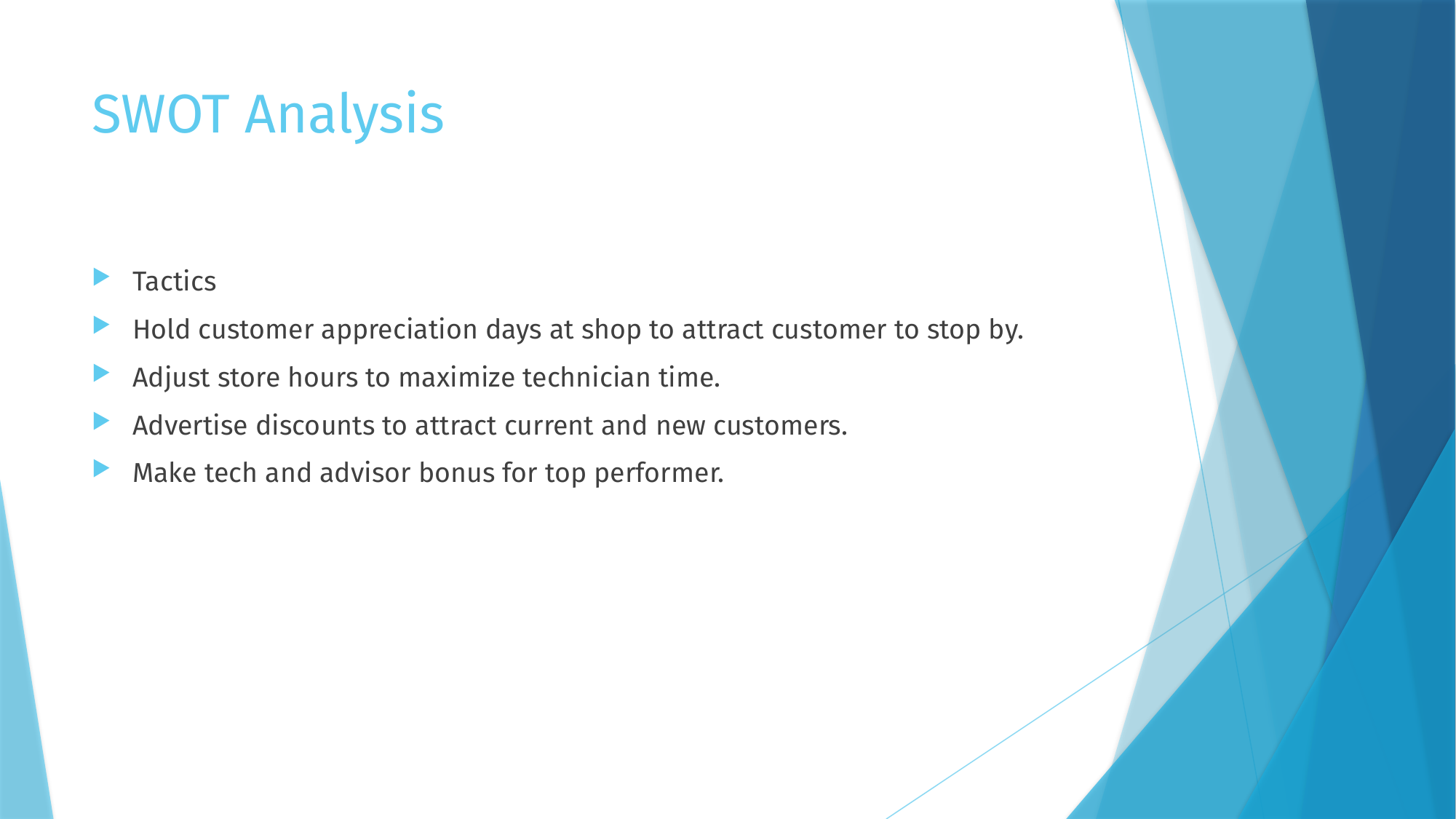

# SWOT Analysis
Tactics
Hold customer appreciation days at shop to attract customer to stop by.
Adjust store hours to maximize technician time.
Advertise discounts to attract current and new customers.
Make tech and advisor bonus for top performer.